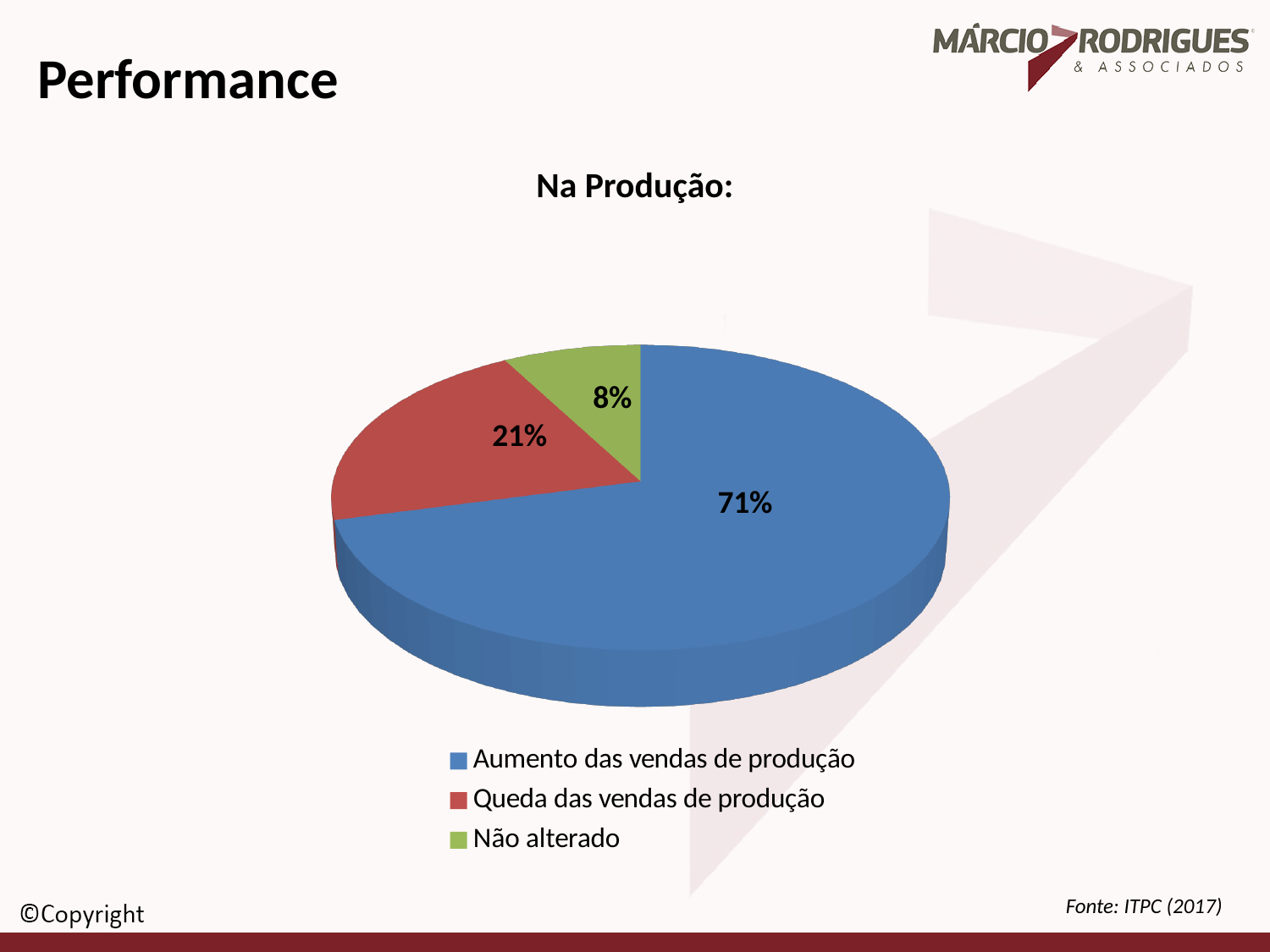

Performance
Na Produção:

[unsupported chart]

Fonte: ITPC (2017)